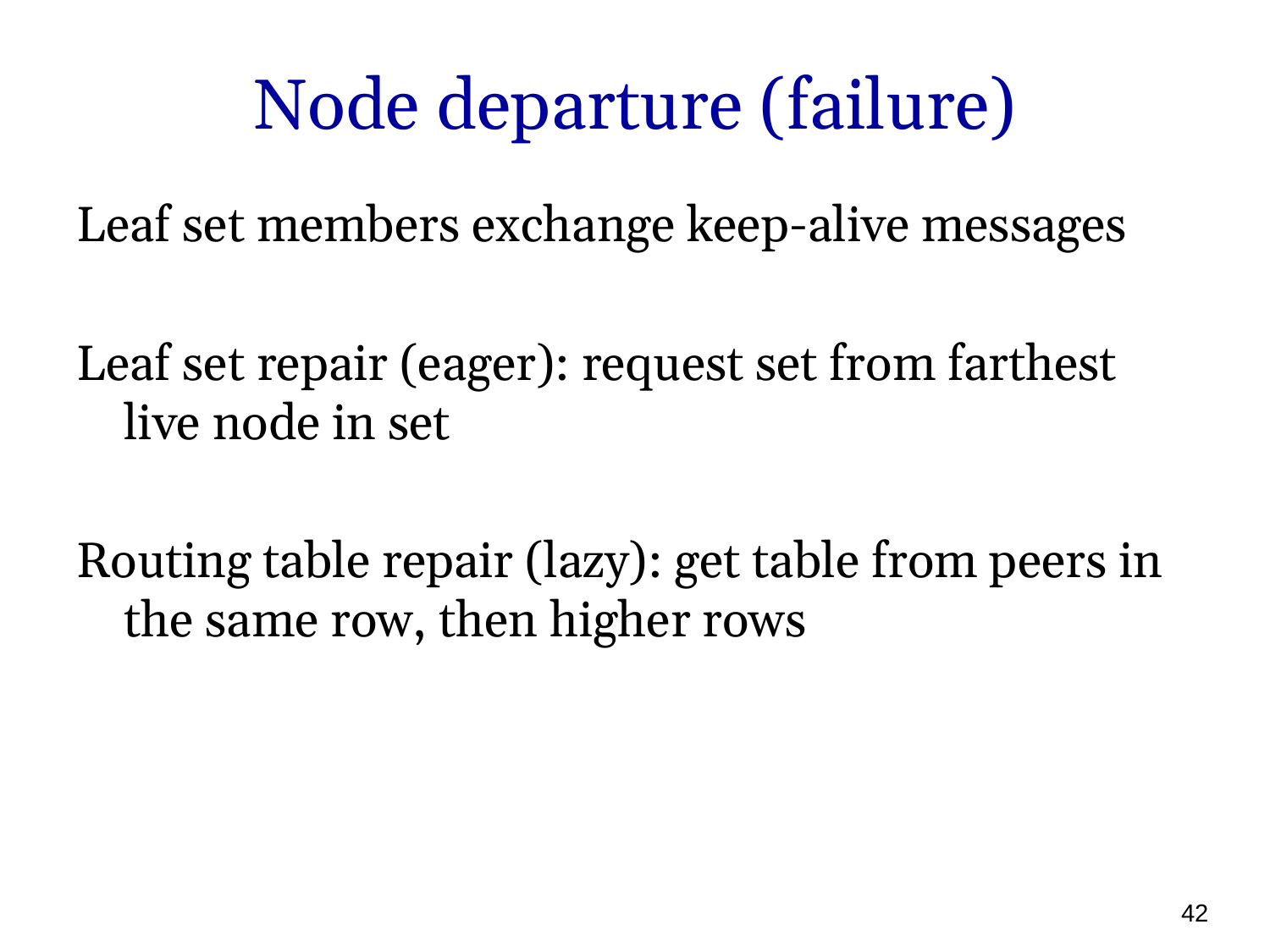

# Node departure (failure)
Leaf set members exchange keep-alive messages

Leaf set repair (eager): request set from farthest live node in set

Routing table repair (lazy): get table from peers in the same row, then higher rows
42